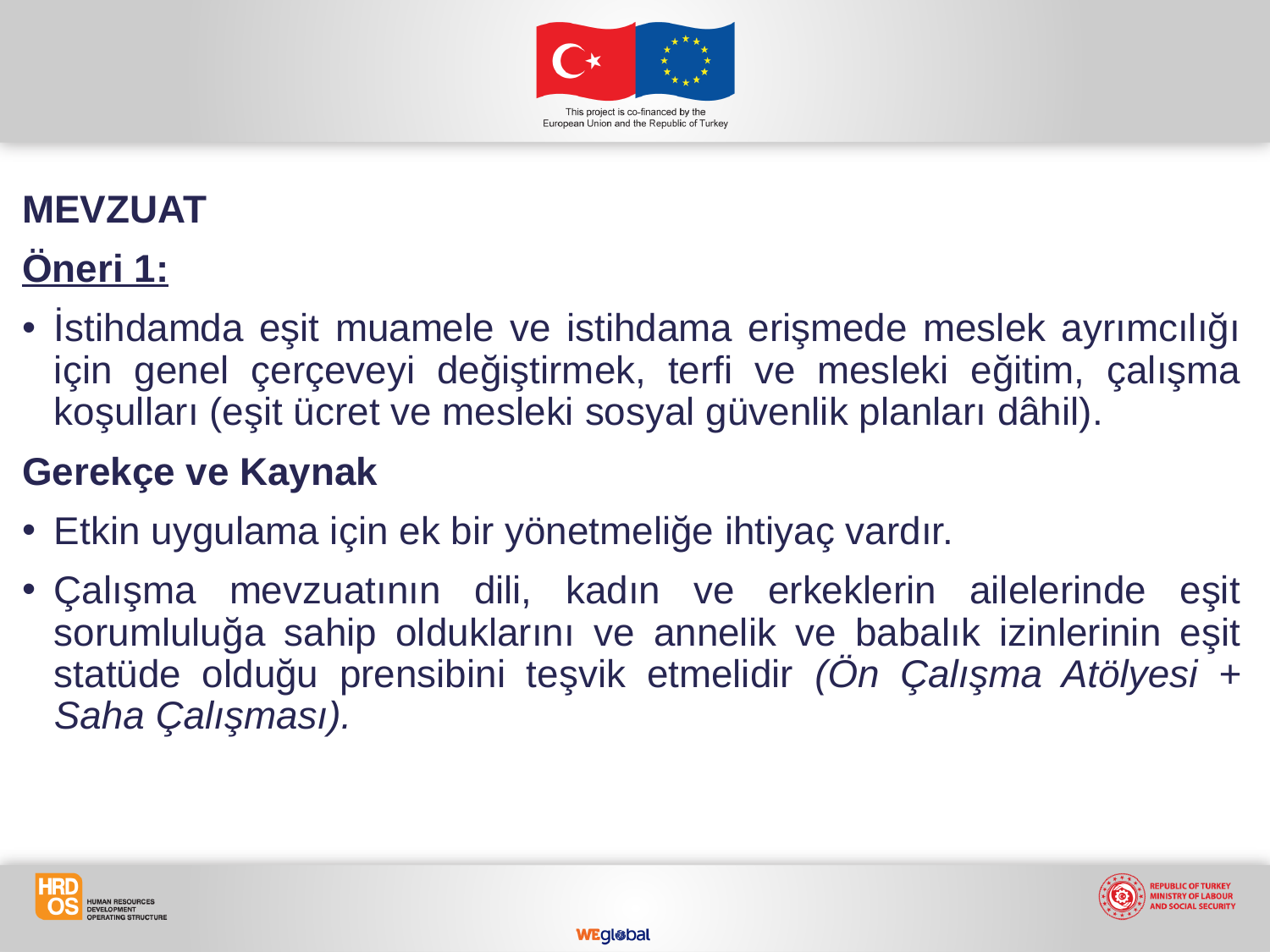

MEVZUAT
Öneri 1:
İstihdamda eşit muamele ve istihdama erişmede meslek ayrımcılığı için genel çerçeveyi değiştirmek, terfi ve mesleki eğitim, çalışma koşulları (eşit ücret ve mesleki sosyal güvenlik planları dâhil).
Gerekçe ve Kaynak
Etkin uygulama için ek bir yönetmeliğe ihtiyaç vardır.
Çalışma mevzuatının dili, kadın ve erkeklerin ailelerinde eşit sorumluluğa sahip olduklarını ve annelik ve babalık izinlerinin eşit statüde olduğu prensibini teşvik etmelidir (Ön Çalışma Atölyesi + Saha Çalışması).